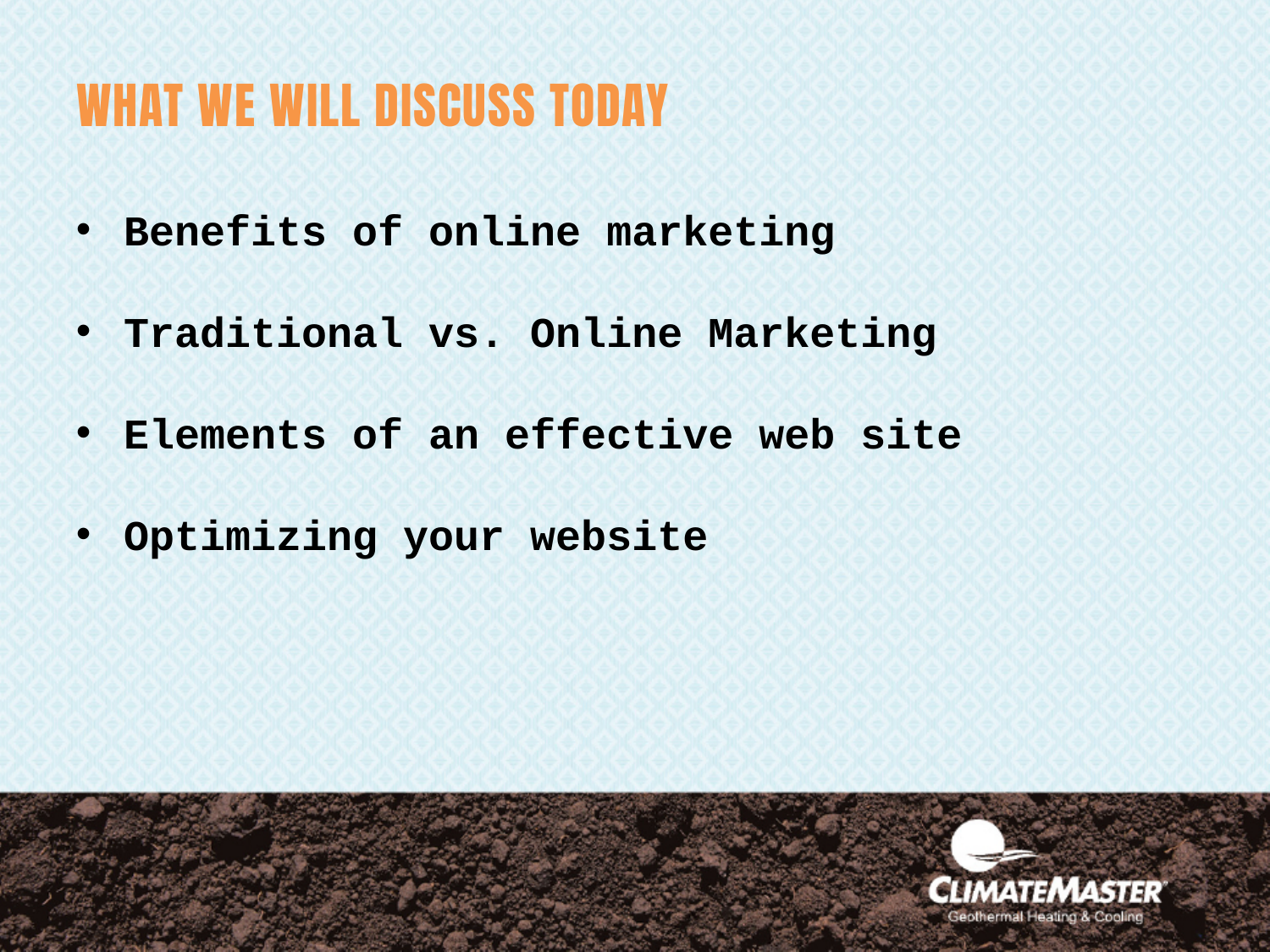

# WHAT WE WILL DISCUSS TODAY
Benefits of online marketing

Traditional vs. Online Marketing

Elements of an effective web site

Optimizing your website